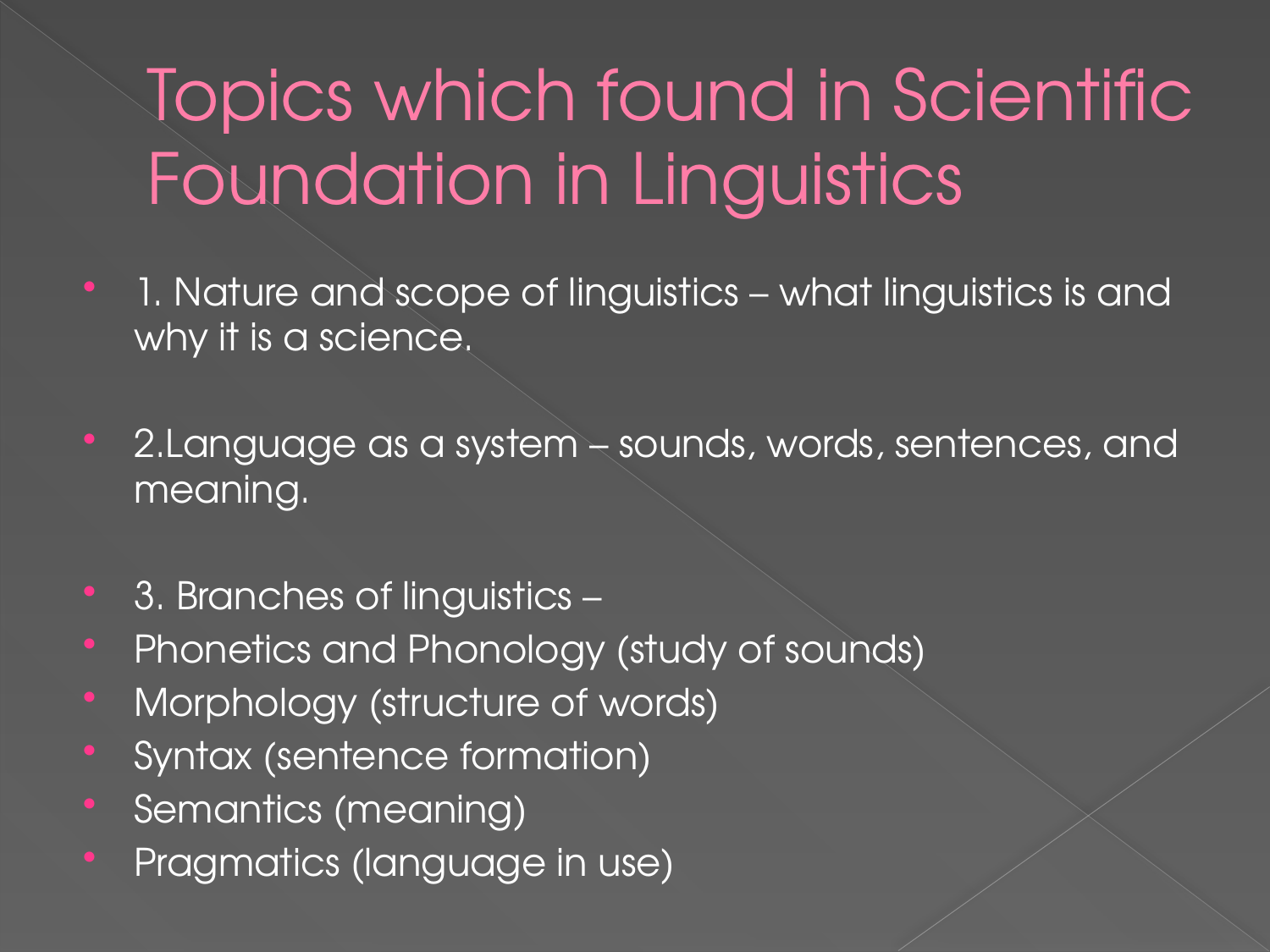

# Topics which found in Scientific Foundation in Linguistics
1. Nature and scope of linguistics – what linguistics is and why it is a science.

2.Language as a system – sounds, words, sentences, and meaning.

3. Branches of linguistics –
Phonetics and Phonology (study of sounds)
Morphology (structure of words)
Syntax (sentence formation)
Semantics (meaning)
Pragmatics (language in use)